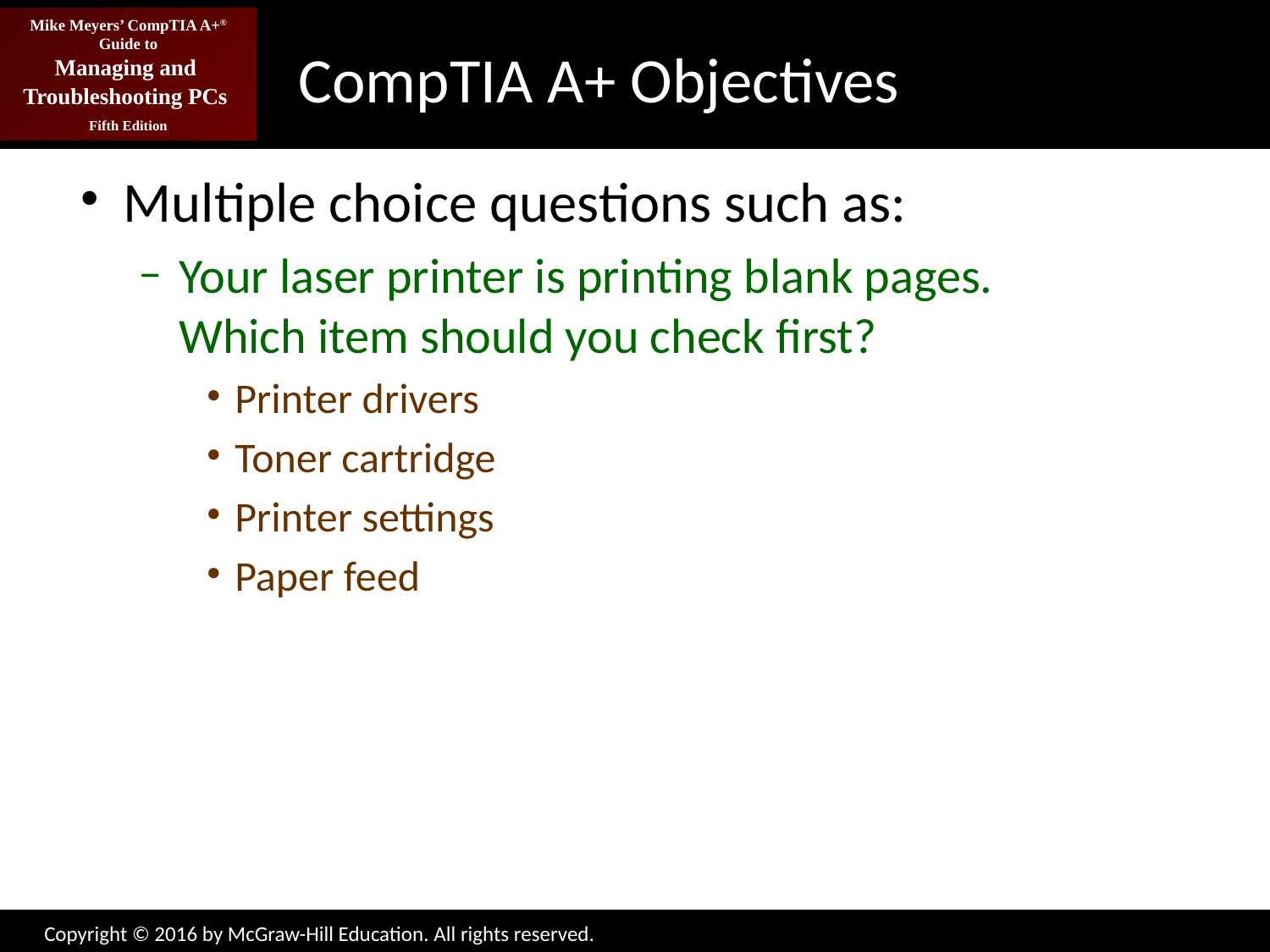

# CompTIA A+ Objectives
Multiple choice questions such as:
Your laser printer is printing blank pages.
Which item should you check first?
Printer drivers
Toner cartridge
Printer settings
Paper feed